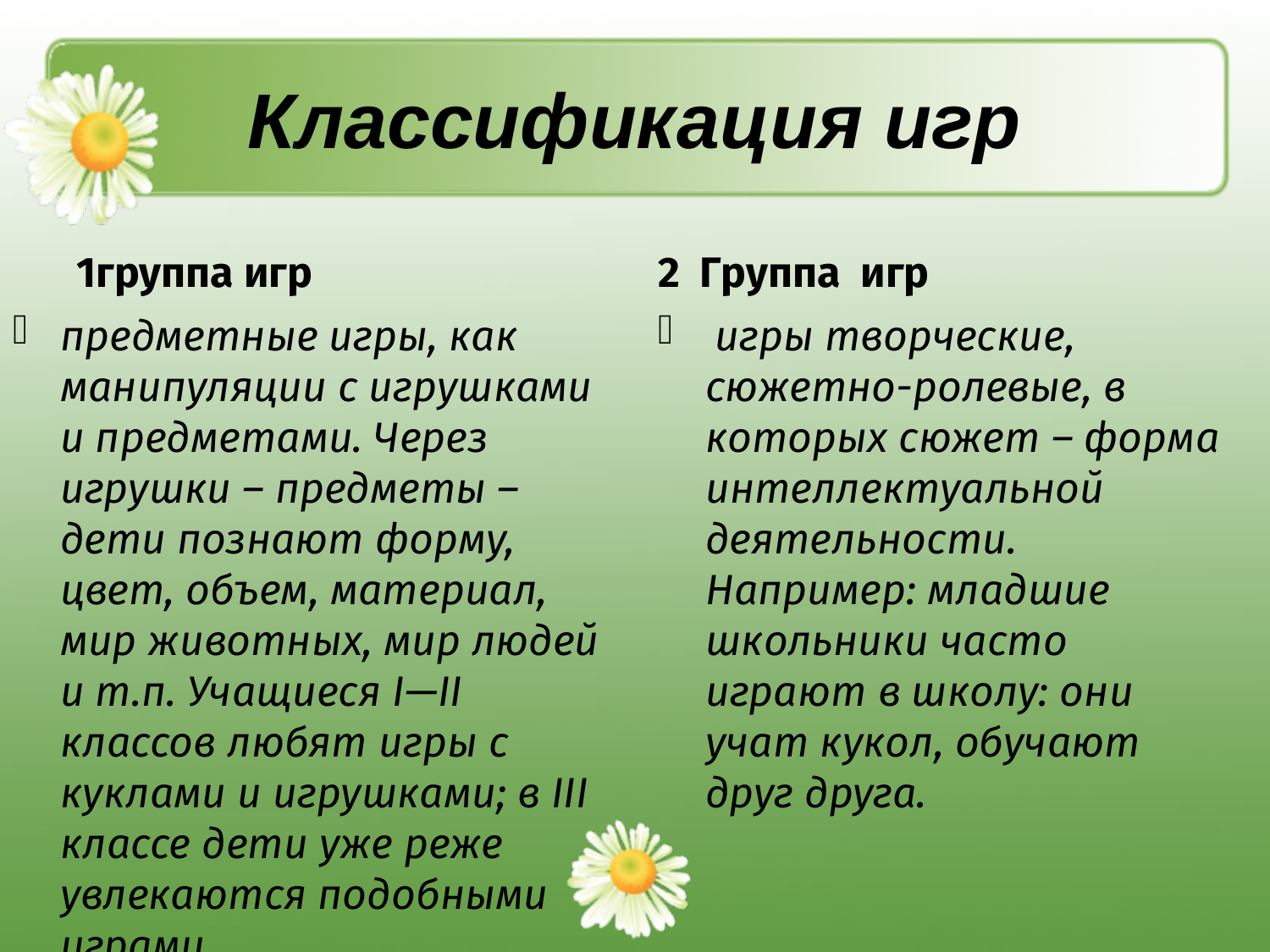

# Классификация игр
1группа игр
2  Группа  игр
предметные игры, как манипуляции с игрушками и предметами. Через игрушки – предметы – дети познают форму, цвет, объем, материал, мир животных, мир людей и т.п. Учащиеся I—II классов любят игры с куклами и игрушками; в III классе дети уже реже увлекаются подобными играми.

 игры творческие, сюжетно-ролевые, в которых сюжет – форма интеллектуальной деятельности. Например: младшие школьники часто играют в школу: они учат кукол, обучают друг друга.